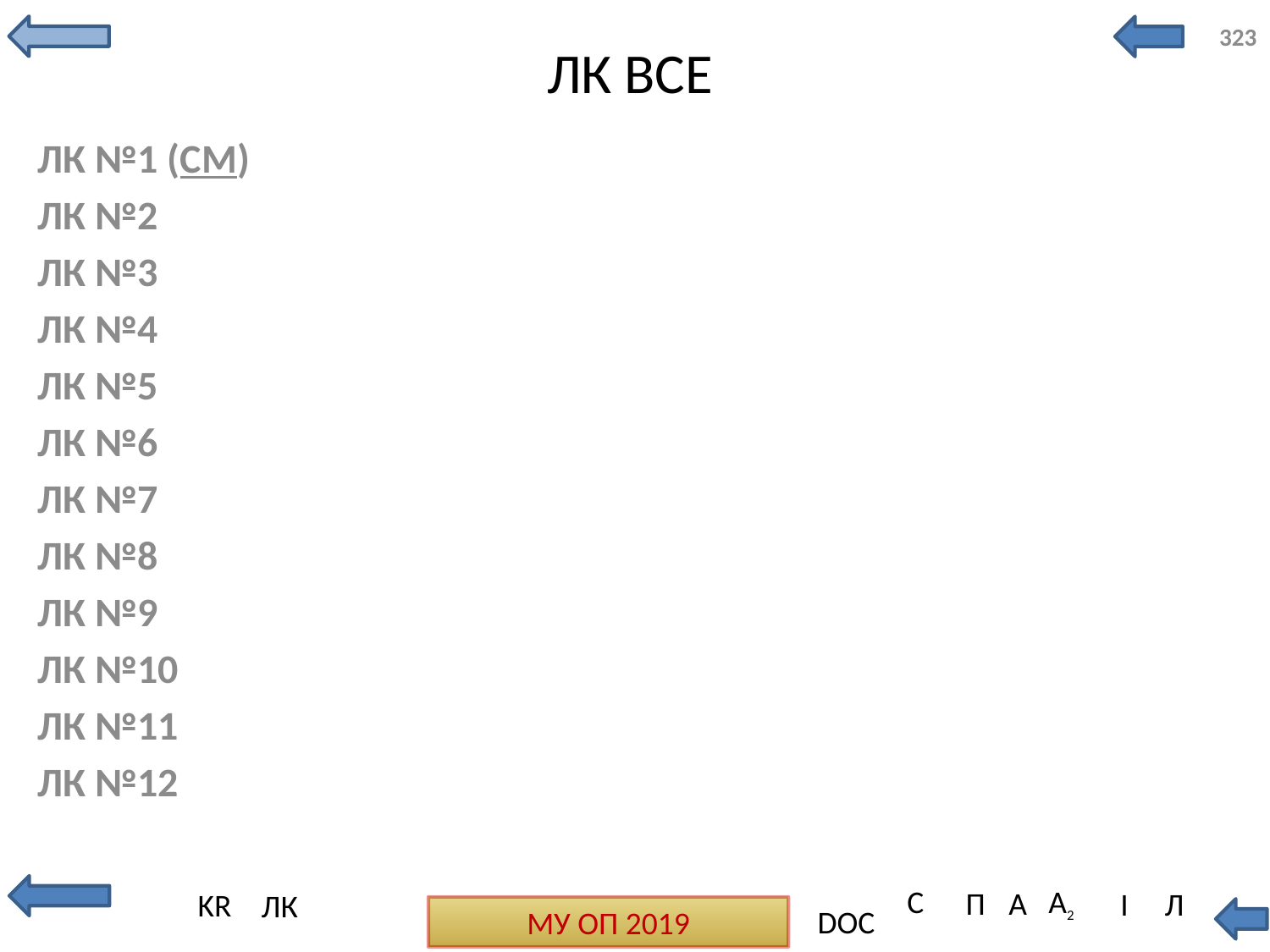

323
# ЛК ВСЕ
ЛК №1 (СМ)
ЛК №2
ЛК №3
ЛК №4
ЛК №5
ЛК №6
ЛК №7
ЛК №8
ЛК №9
ЛК №10
ЛК №11
ЛК №12